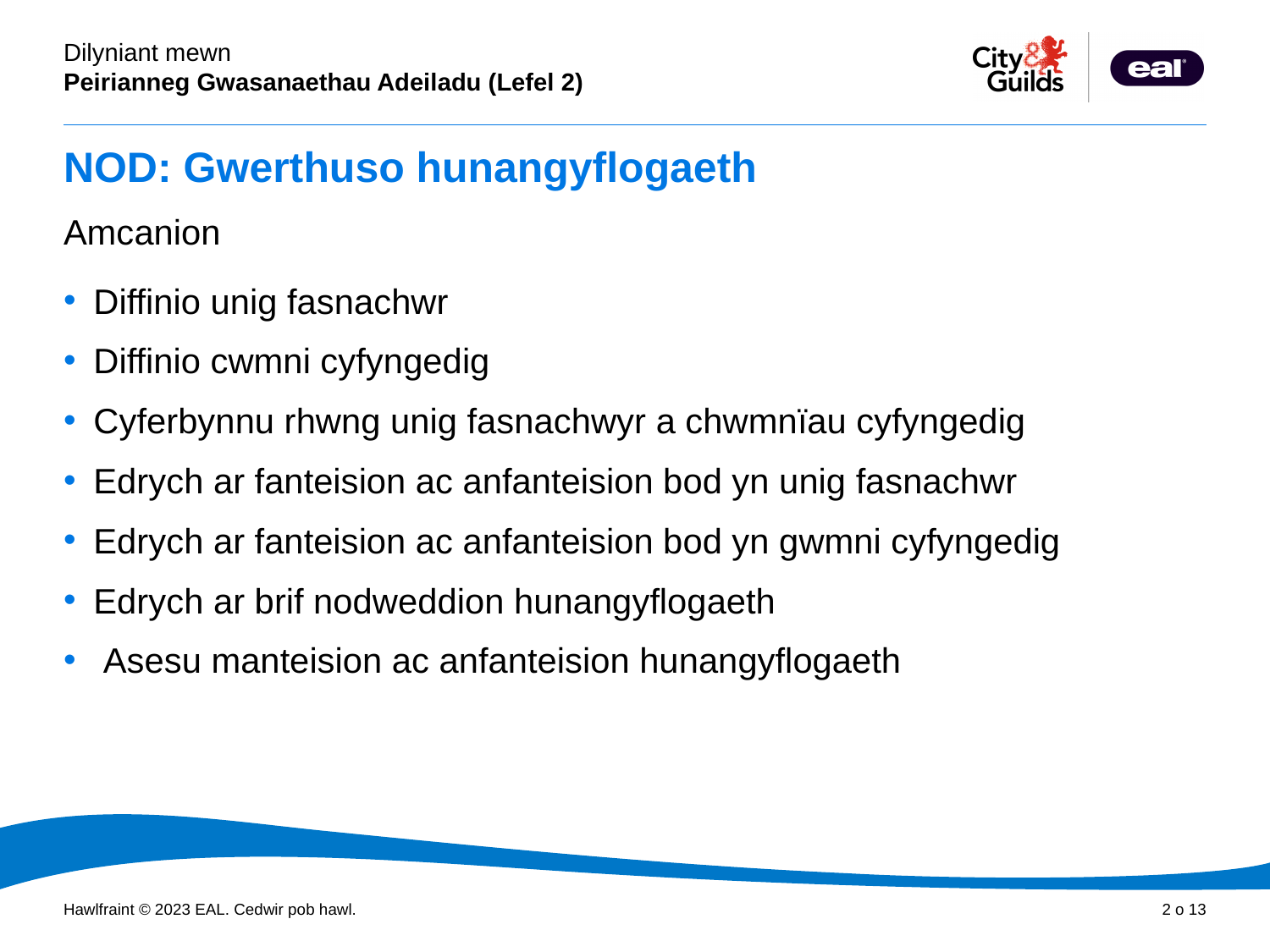

# NOD: Gwerthuso hunangyflogaeth
Amcanion
Diffinio unig fasnachwr
Diffinio cwmni cyfyngedig
Cyferbynnu rhwng unig fasnachwyr a chwmnïau cyfyngedig
Edrych ar fanteision ac anfanteision bod yn unig fasnachwr
Edrych ar fanteision ac anfanteision bod yn gwmni cyfyngedig
Edrych ar brif nodweddion hunangyflogaeth
 Asesu manteision ac anfanteision hunangyflogaeth